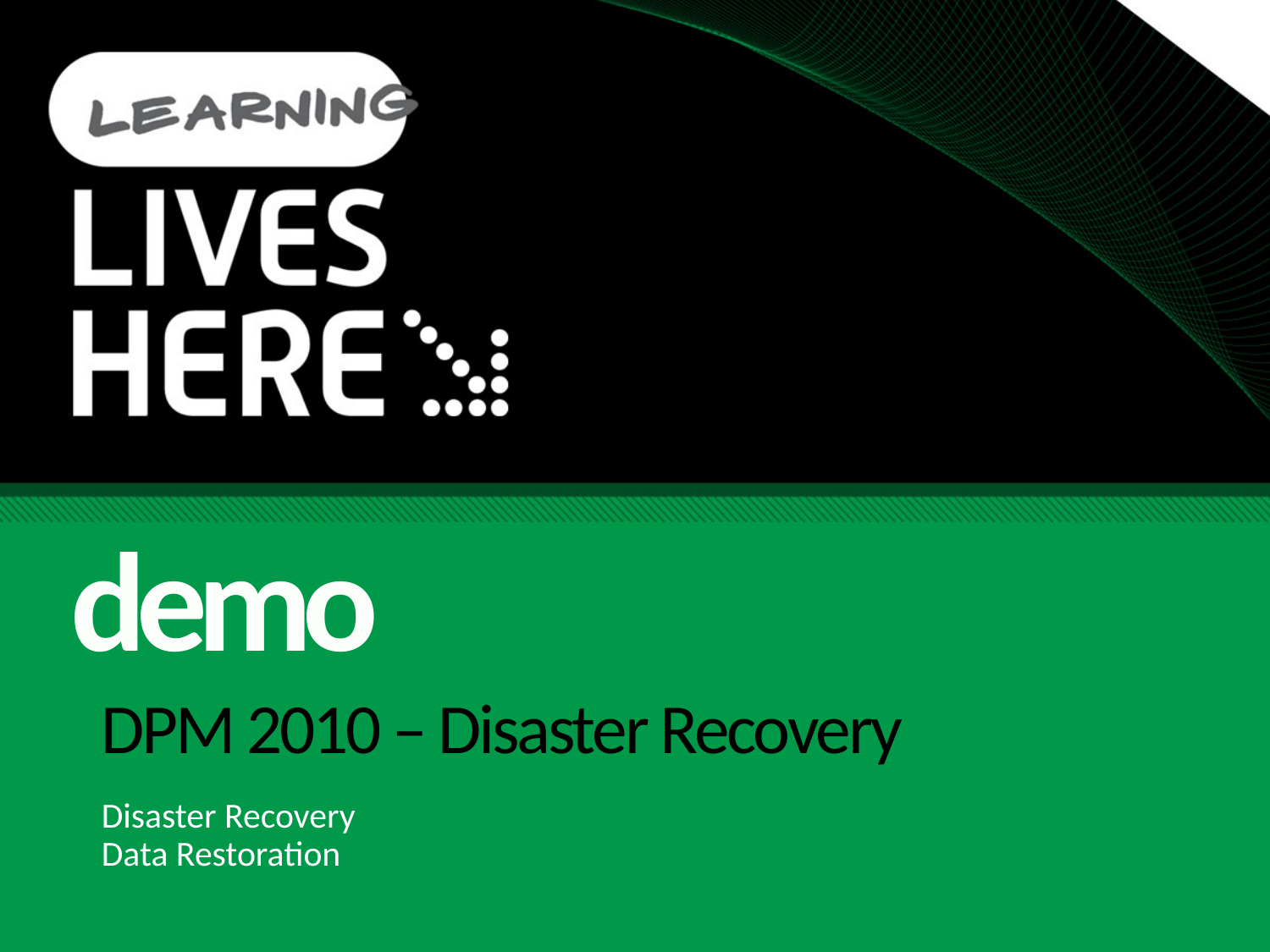

demo
# DPM 2010 – Disaster Recovery
Disaster Recovery
Data Restoration